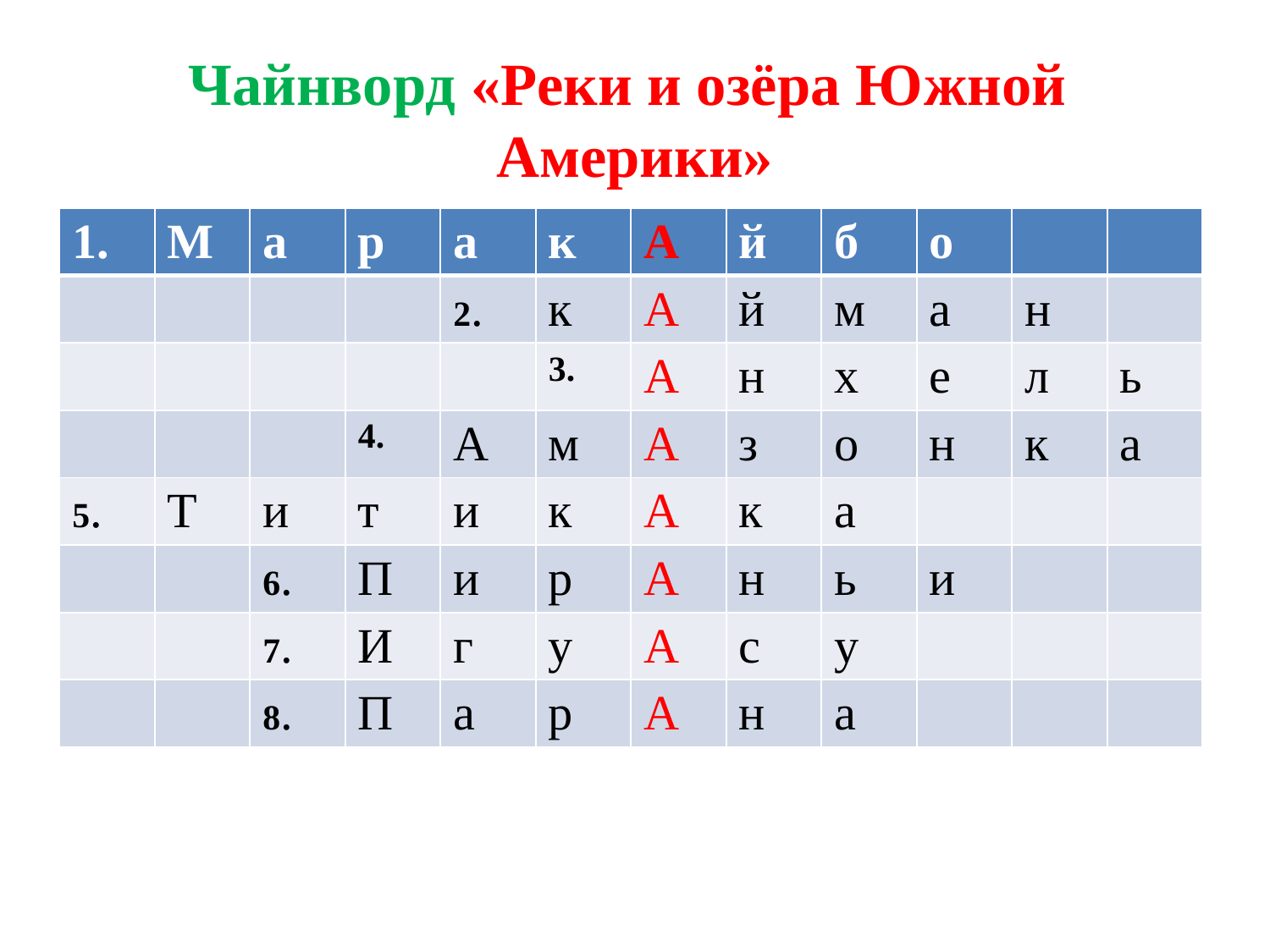

# Чайнворд «Реки и озёра Южной Америки»
| 1. | М | а | р | а | к | А | й | б | о |  |  |
| --- | --- | --- | --- | --- | --- | --- | --- | --- | --- | --- | --- |
|  |  |  |  | 2. | к | А | й | м | а | н |  |
|  |  |  |  |  | 3. | А | н | х | е | л | ь |
|  |  |  | 4. | А | м | А | з | о | н | к | а |
| 5. | Т | и | т | и | к | А | к | а |  |  |  |
|  |  | 6. | П | и | р | А | н | ь | и |  |  |
|  |  | 7. | И | г | у | А | с | у |  |  |  |
|  |  | 8. | П | а | р | А | н | а |  |  |  |